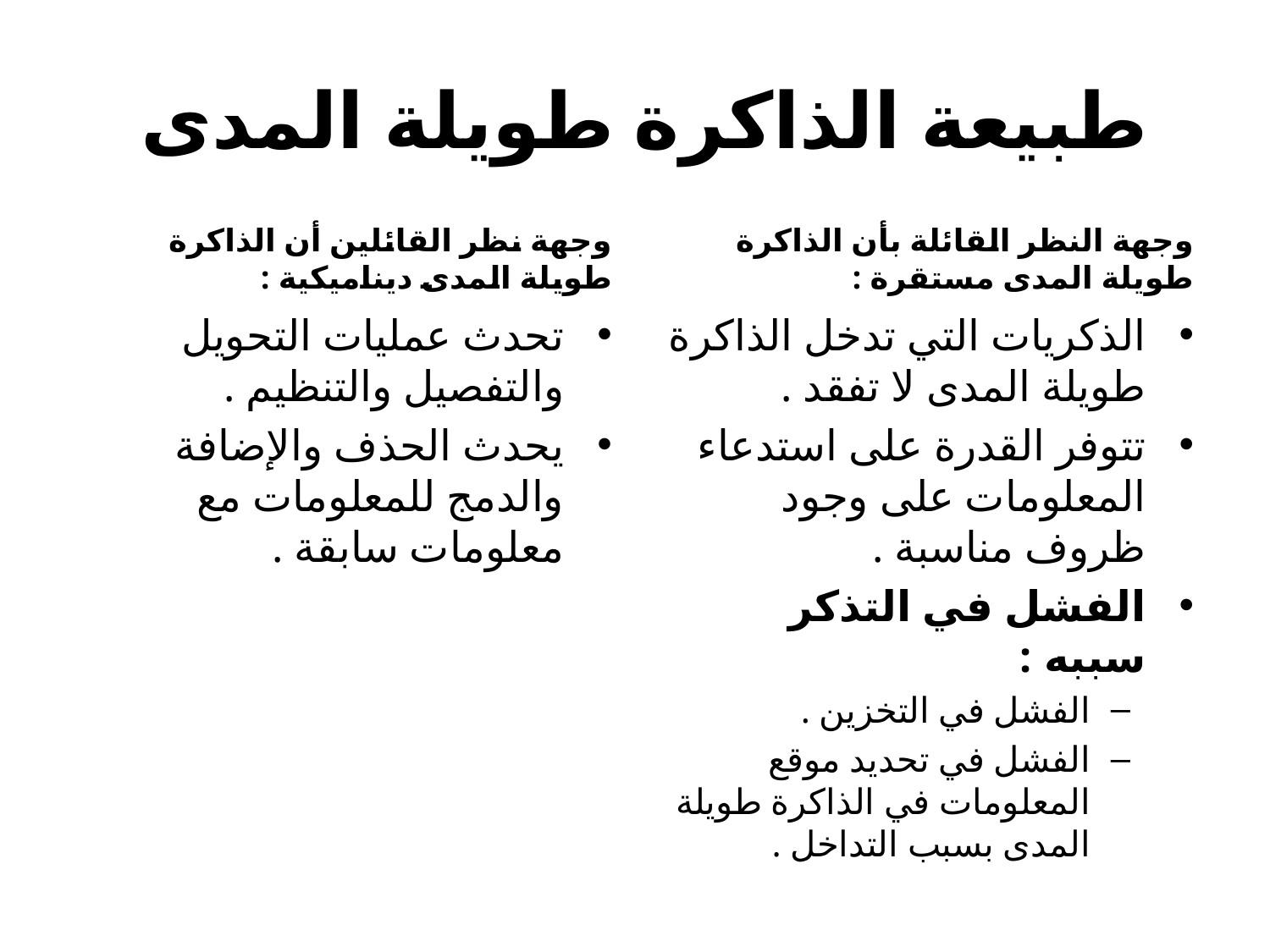

# طبيعة الذاكرة طويلة المدى
وجهة نظر القائلين أن الذاكرة طويلة المدى ديناميكية :
وجهة النظر القائلة بأن الذاكرة طويلة المدى مستقرة :
تحدث عمليات التحويل والتفصيل والتنظيم .
يحدث الحذف والإضافة والدمج للمعلومات مع معلومات سابقة .

الذكريات التي تدخل الذاكرة طويلة المدى لا تفقد .
تتوفر القدرة على استدعاء المعلومات على وجود ظروف مناسبة .
الفشل في التذكر سببه :
الفشل في التخزين .
الفشل في تحديد موقع المعلومات في الذاكرة طويلة المدى بسبب التداخل .